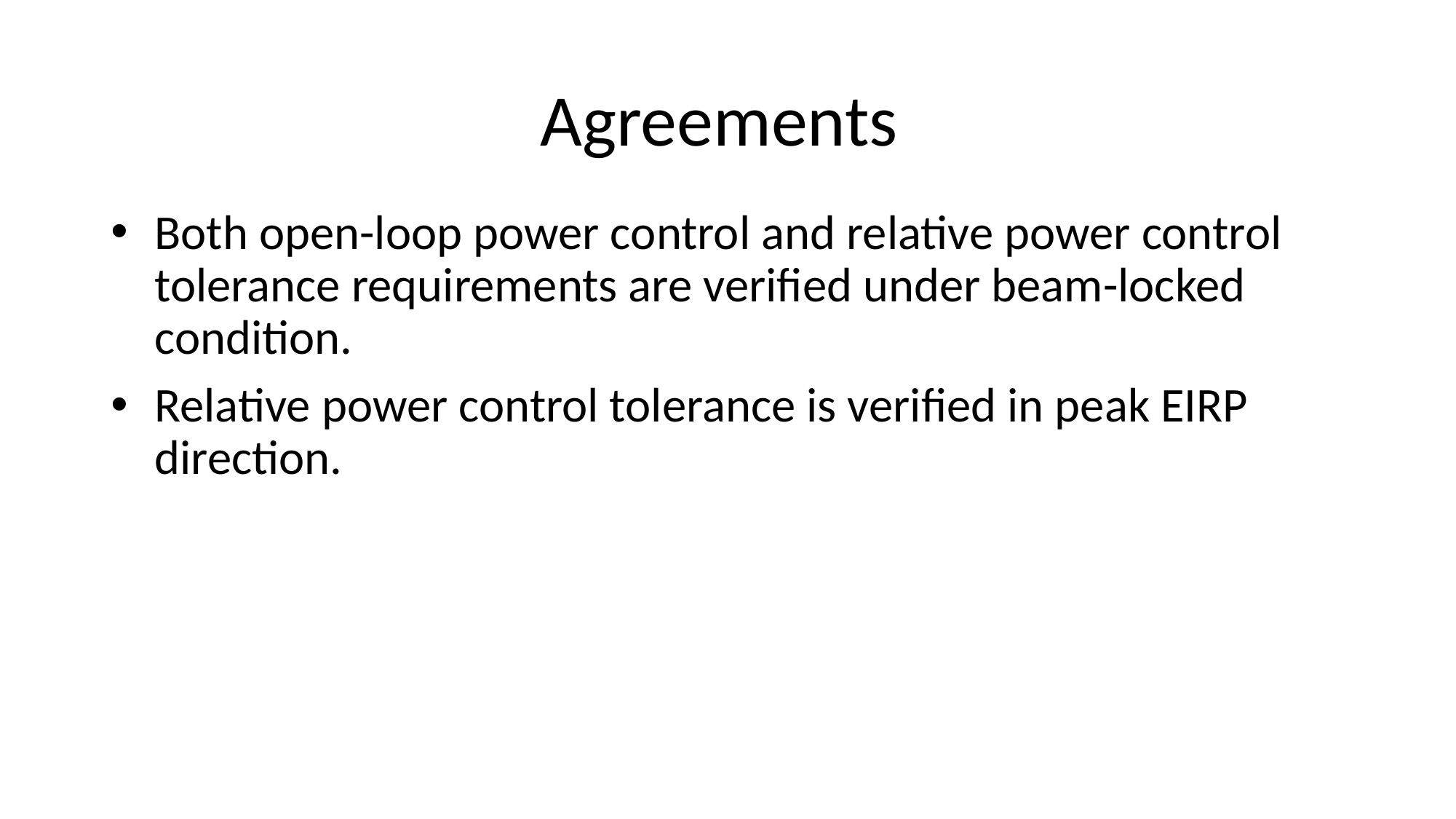

# Agreements
Both open-loop power control and relative power control tolerance requirements are verified under beam-locked condition.
Relative power control tolerance is verified in peak EIRP direction.